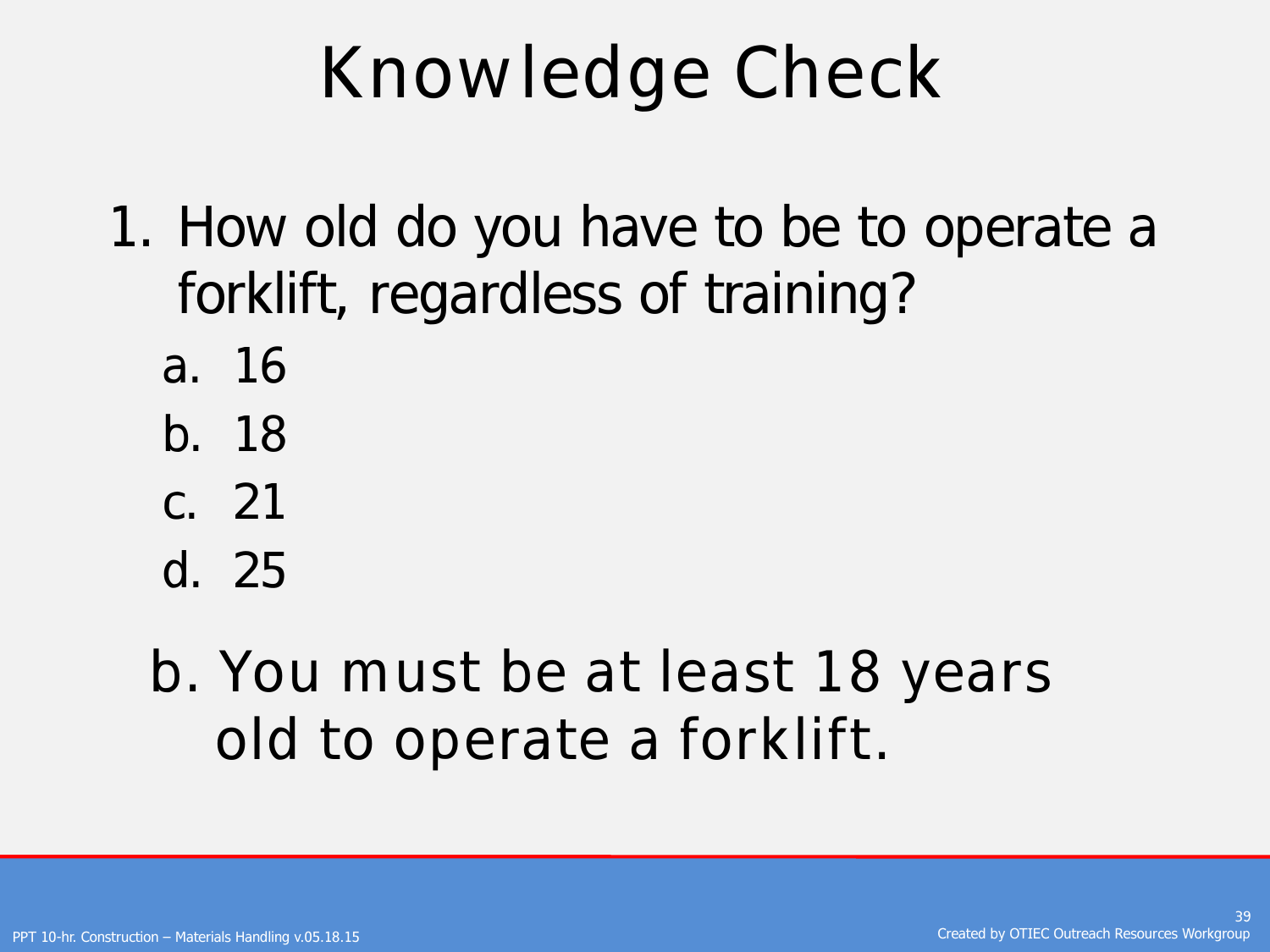

# Knowledge Check
How old do you have to be to operate a forklift, regardless of training?
16
18
21
25
b. You must be at least 18 years
    old to operate a forklift.